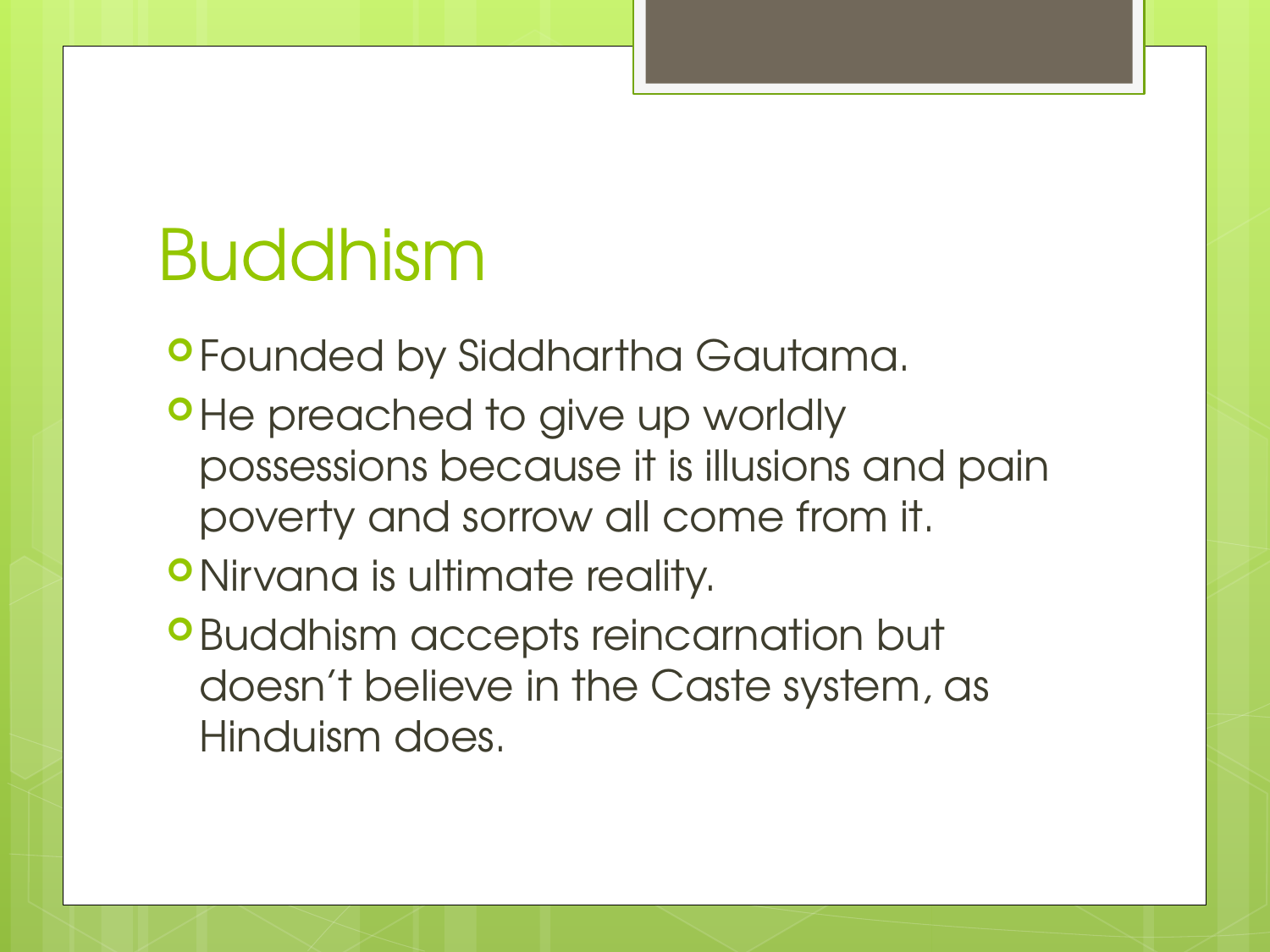

# Buddhism
Founded by Siddhartha Gautama.
He preached to give up worldly possessions because it is illusions and pain poverty and sorrow all come from it.
Nirvana is ultimate reality.
Buddhism accepts reincarnation but doesn’t believe in the Caste system, as Hinduism does.